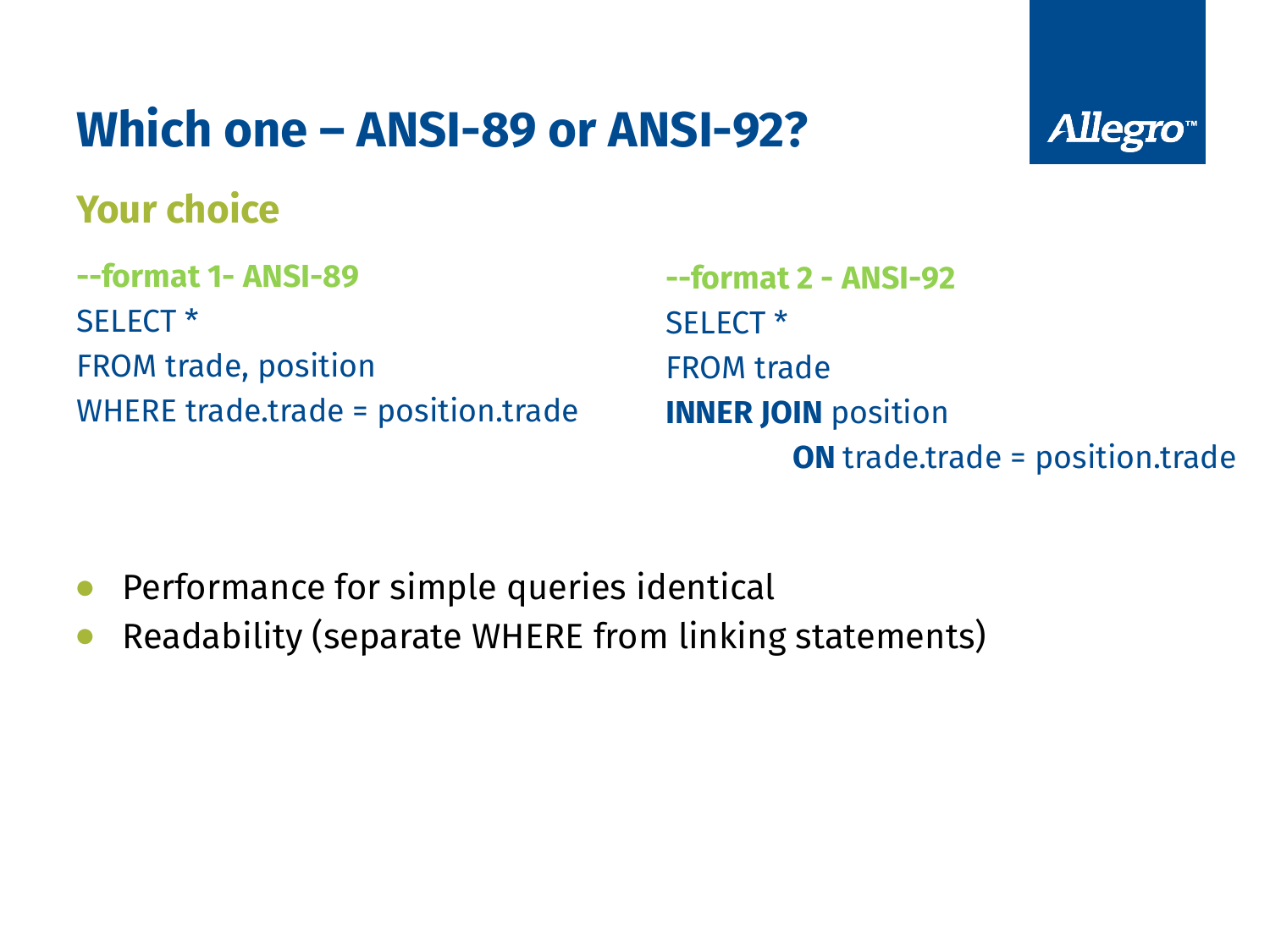

# Which one – ANSI-89 or ANSI-92?
Your choice
--format 1- ANSI-89
SELECT *
FROM trade, position
WHERE trade.trade = position.trade

--format 2 - ANSI-92
SELECT *
FROM trade
INNER JOIN position
	ON trade.trade = position.trade
Performance for simple queries identical
Readability (separate WHERE from linking statements)